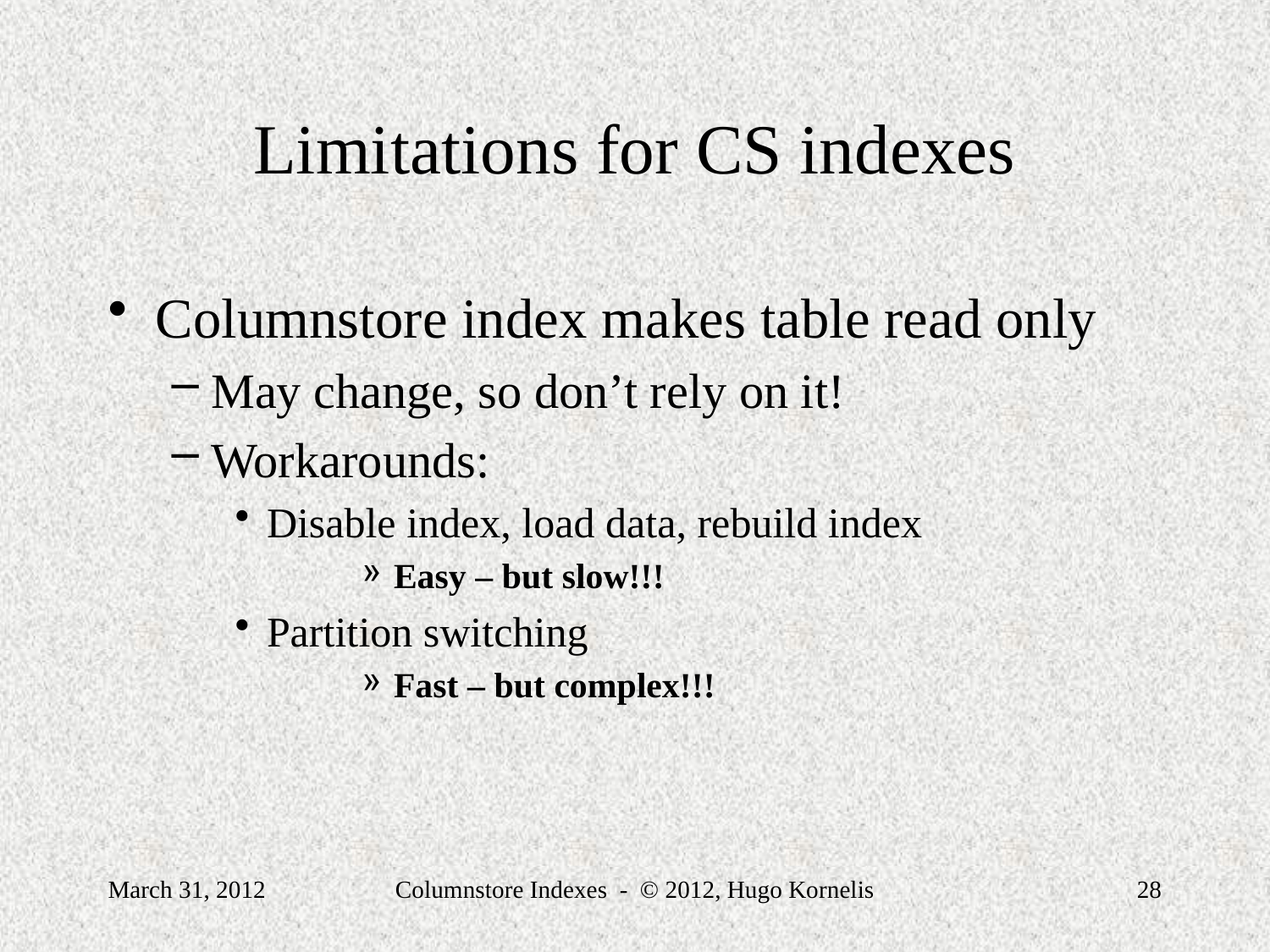

# Limitations for CS indexes
Columnstore index makes table read only
May change, so don’t rely on it!
Workarounds:
Disable index, load data, rebuild index
Easy – but slow!!!
Partition switching
Fast – but complex!!!
March 31, 2012
Columnstore Indexes  -  © 2012, Hugo Kornelis
28